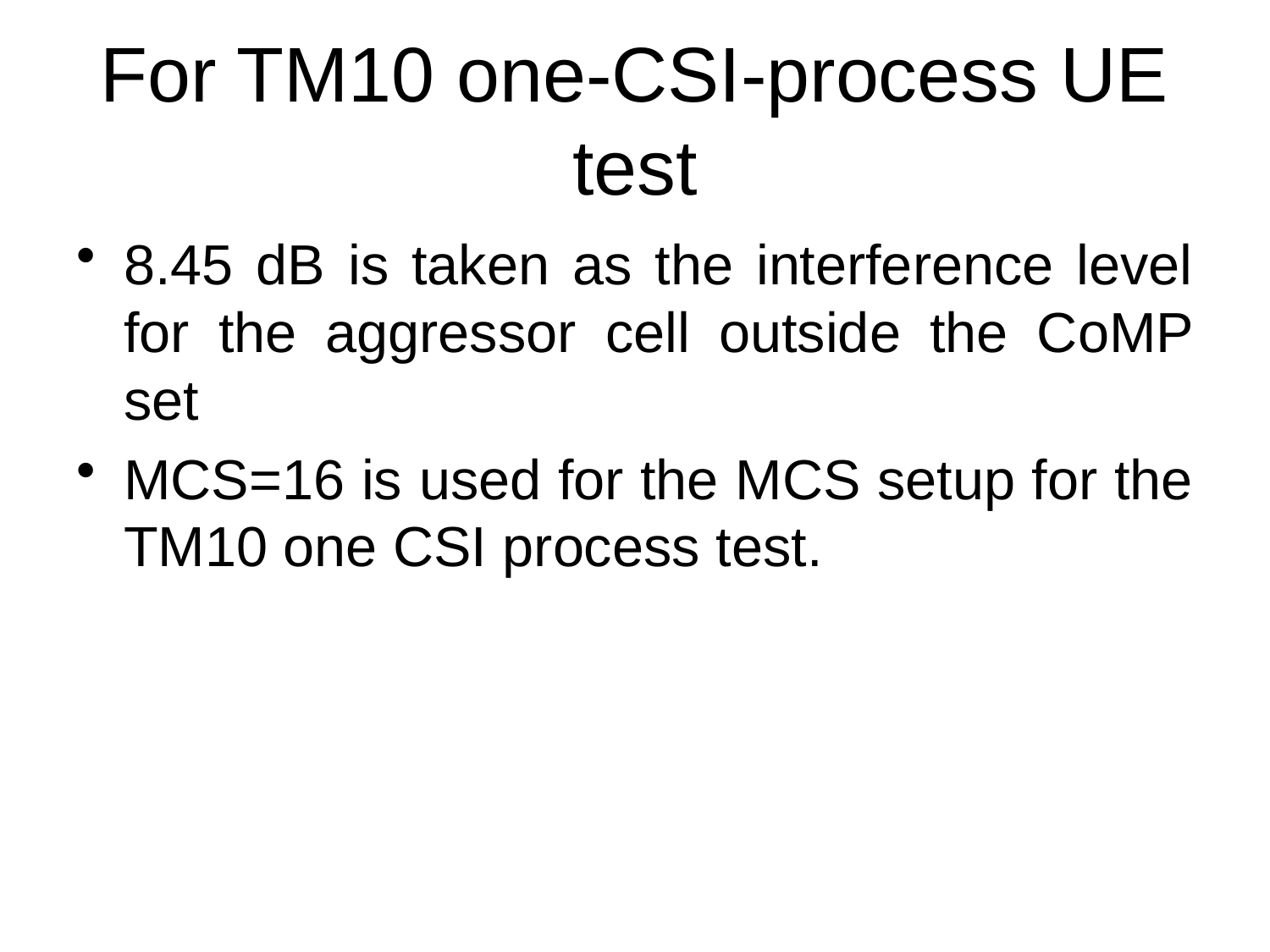

# For TM10 one-CSI-process UE test
8.45 dB is taken as the interference level for the aggressor cell outside the CoMP set
MCS=16 is used for the MCS setup for the TM10 one CSI process test.